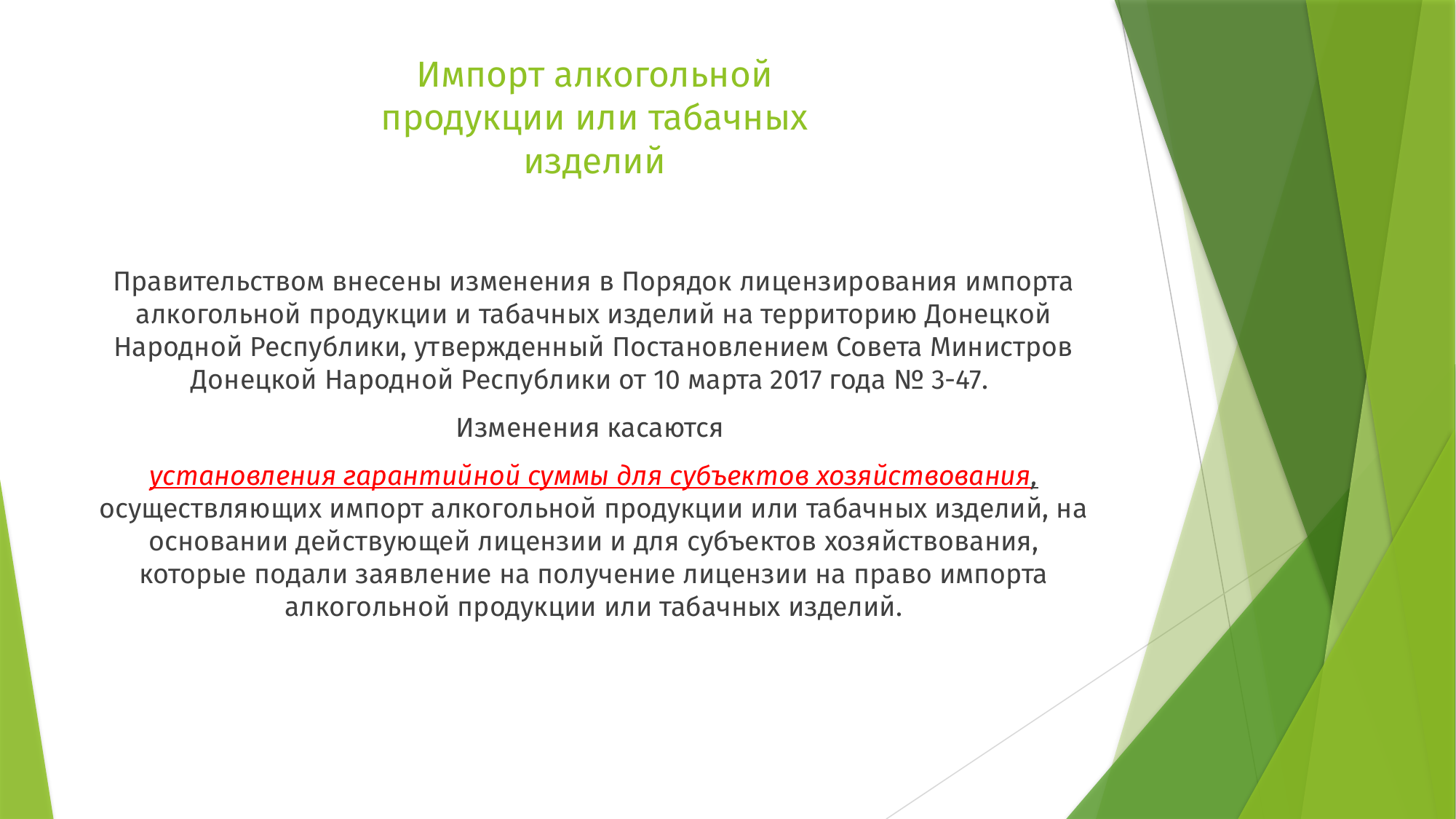

# Импорт алкогольной продукции или табачных изделий
Правительством внесены изменения в Порядок лицензирования импорта алкогольной продукции и табачных изделий на территорию Донецкой Народной Республики, утвержденный Постановлением Совета Министров Донецкой Народной Республики от 10 марта 2017 года № 3-47.
Изменения касаются
установления гарантийной суммы для субъектов хозяйствования, осуществляющих импорт алкогольной продукции или табачных изделий, на основании действующей лицензии и для субъектов хозяйствования, которые подали заявление на получение лицензии на право импорта алкогольной продукции или табачных изделий.